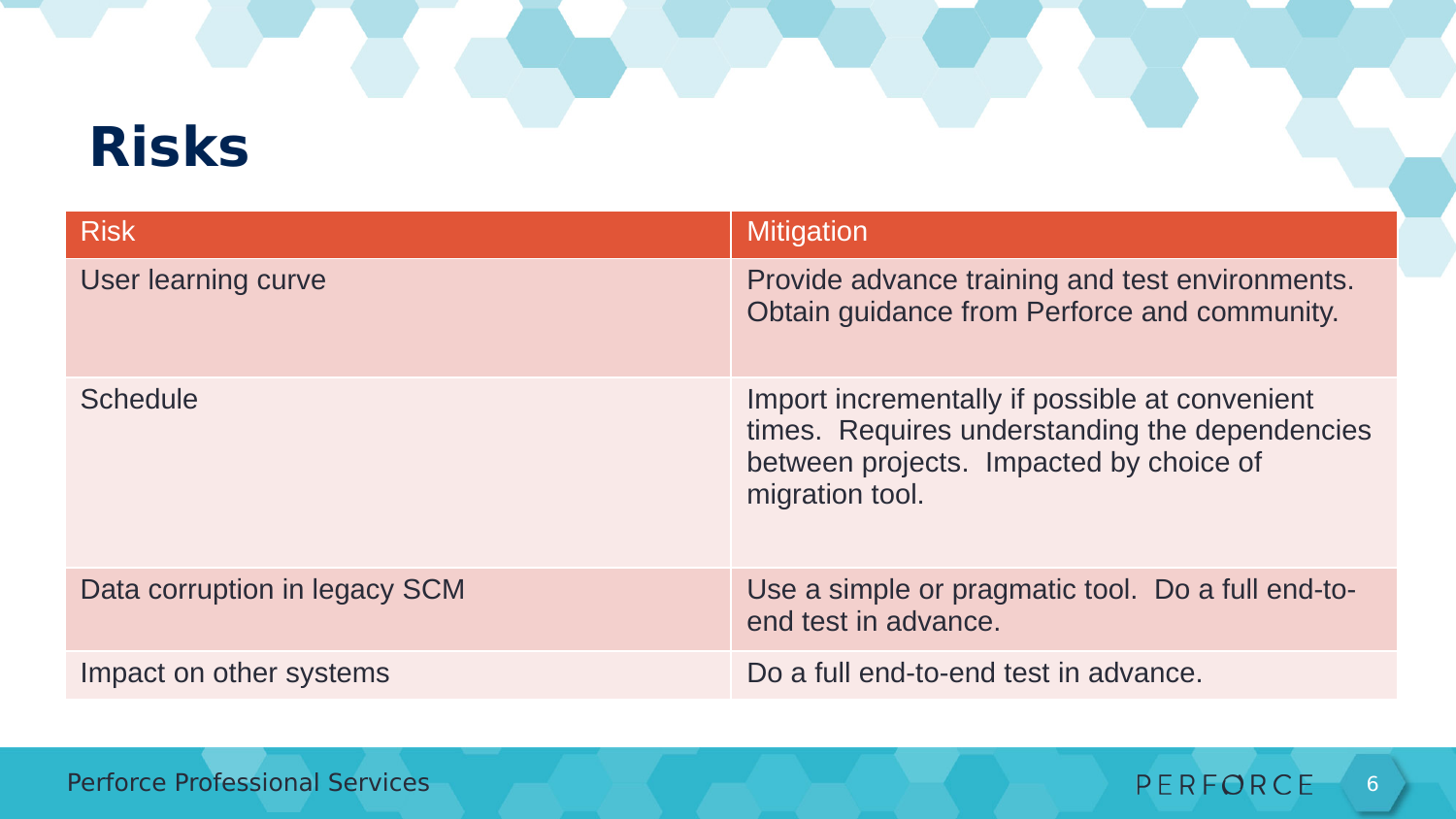

# Risks
| Risk | Mitigation |
| --- | --- |
| User learning curve | Provide advance training and test environments. Obtain guidance from Perforce and community. |
| Schedule | Import incrementally if possible at convenient times. Requires understanding the dependencies between projects. Impacted by choice of migration tool. |
| Data corruption in legacy SCM | Use a simple or pragmatic tool. Do a full end-to-end test in advance. |
| Impact on other systems | Do a full end-to-end test in advance. |